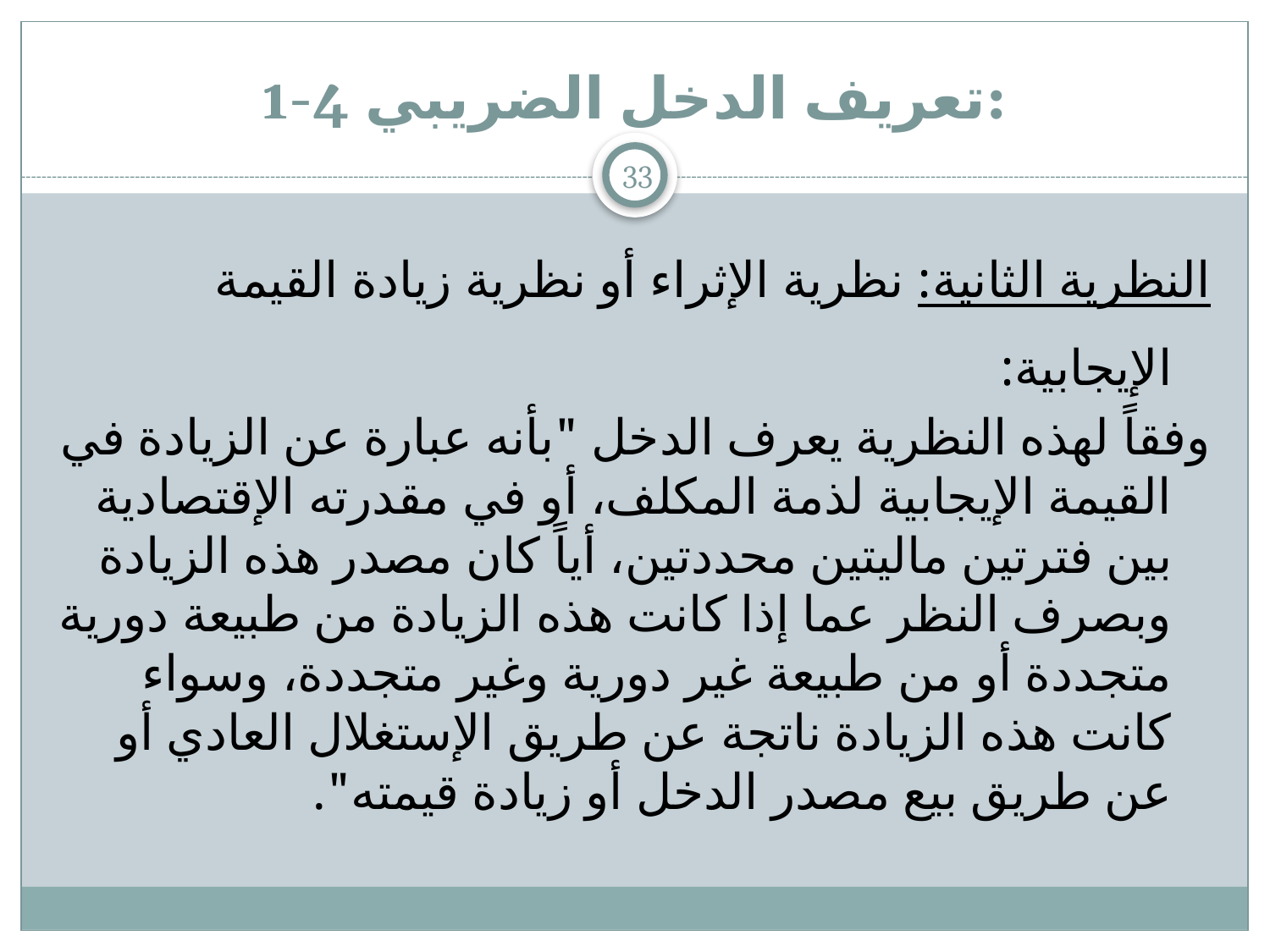

# 1-4 تعريف الدخل الضريبي:
33
النظرية الثانية: نظرية الإثراء أو نظرية زيادة القيمة الإيجابية:
	وفقاً لهذه النظرية يعرف الدخل "بأنه عبارة عن الزيادة في القيمة الإيجابية لذمة المكلف، أو في مقدرته الإقتصادية بين فترتين ماليتين محددتين، أياً كان مصدر هذه الزيادة وبصرف النظر عما إذا كانت هذه الزيادة من طبيعة دورية متجددة أو من طبيعة غير دورية وغير متجددة، وسواء كانت هذه الزيادة ناتجة عن طريق الإستغلال العادي أو عن طريق بيع مصدر الدخل أو زيادة قيمته".